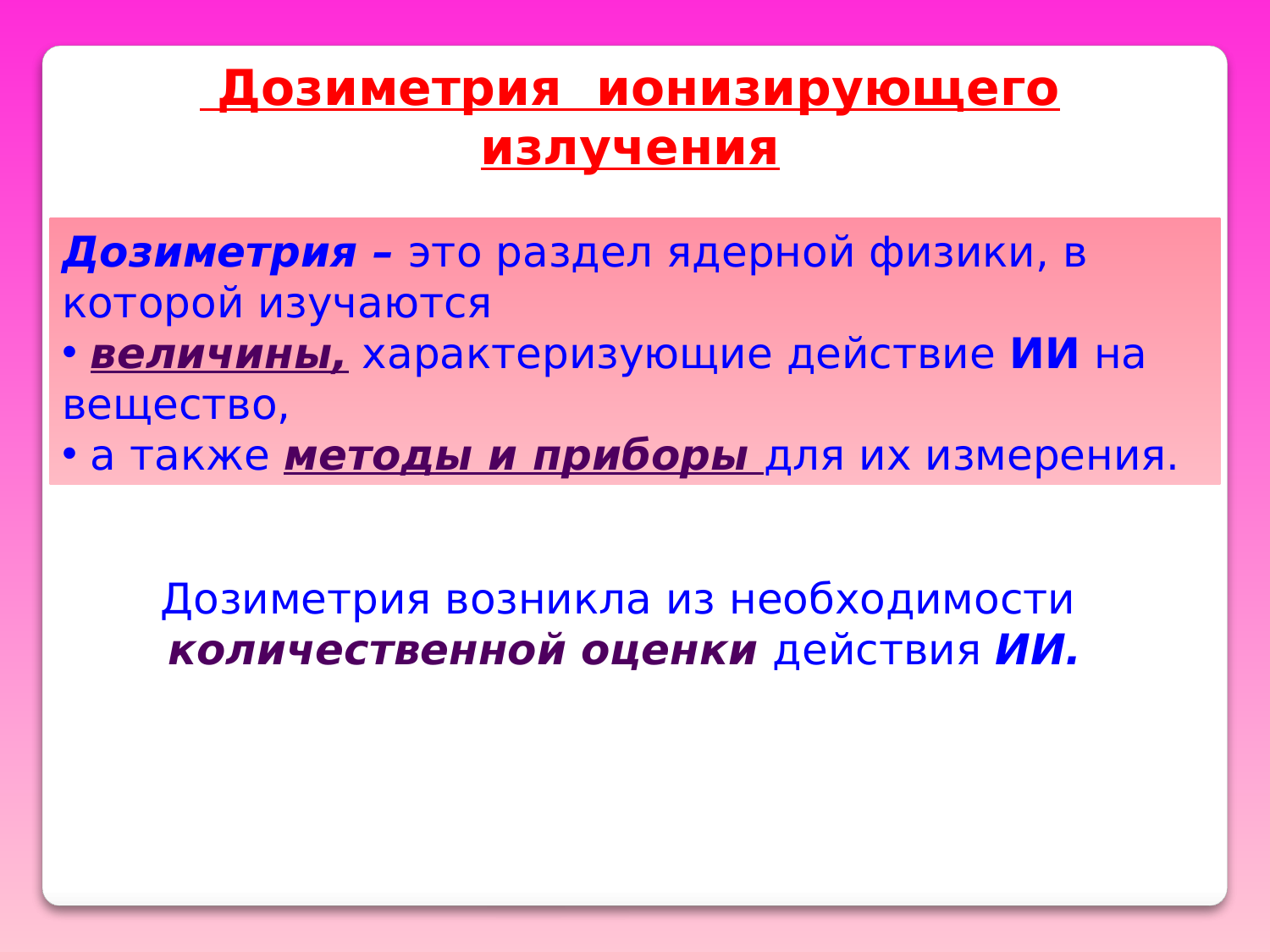

Дозиметрия  ионизирующего излучения
Дозиметрия – это раздел ядерной физики, в которой изучаются
 величины, характеризующие действие ИИ на вещество,
 а также методы и приборы для их измерения.
Дозиметрия возникла из необходимости  количественной оценки действия ИИ.